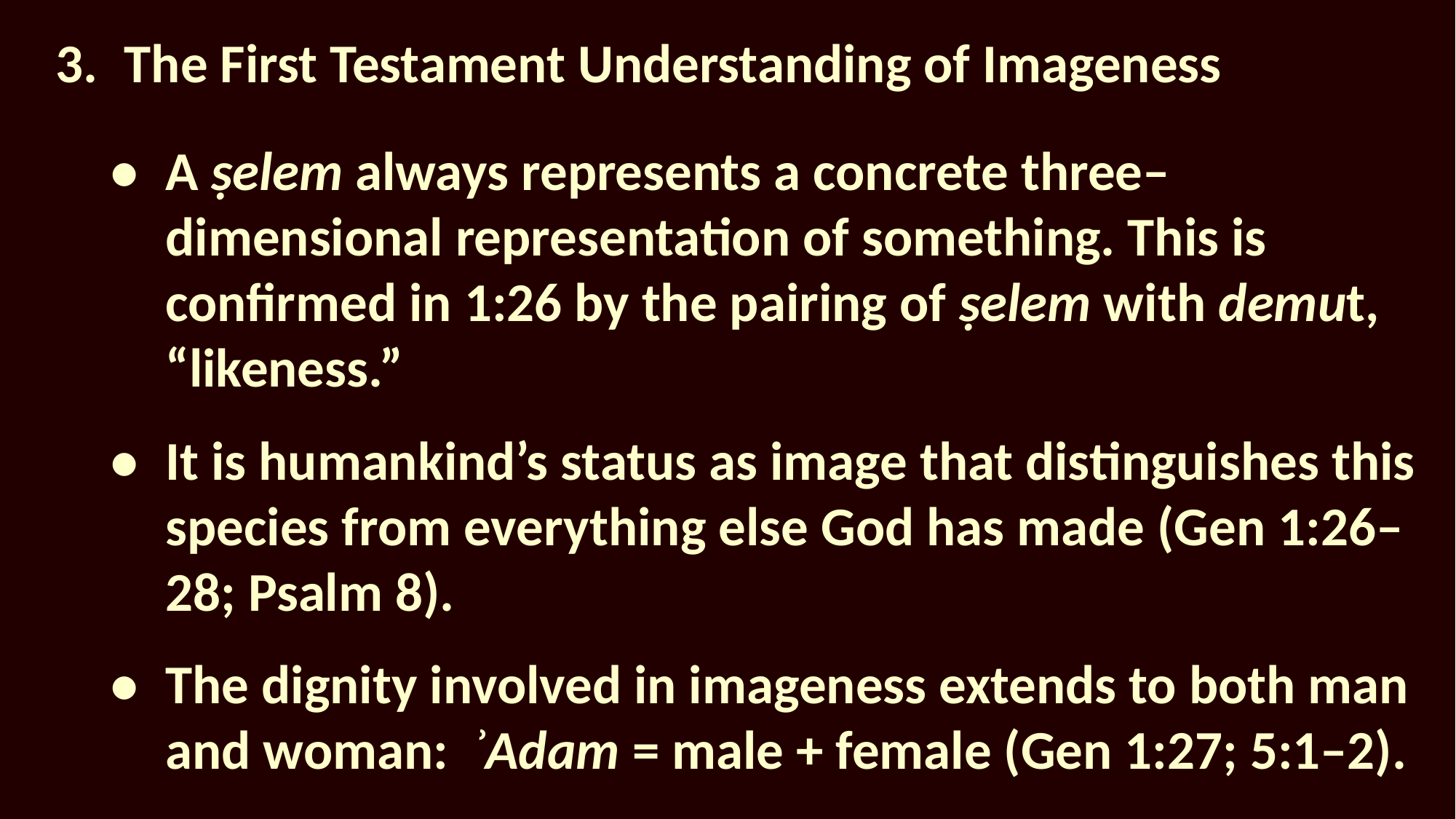

# 3.	The First Testament Understanding of Imageness
•	A ṣelem always represents a concrete three–dimensional representation of something. This is confirmed in 1:26 by the pairing of ṣelem with demut, “likeness.”
•	It is humankind’s status as image that distinguishes this species from everything else God has made (Gen 1:26–28; Psalm 8).
•	The dignity involved in imageness extends to both man and woman:  ʾAdam = male + female (Gen 1:27; 5:1–2).